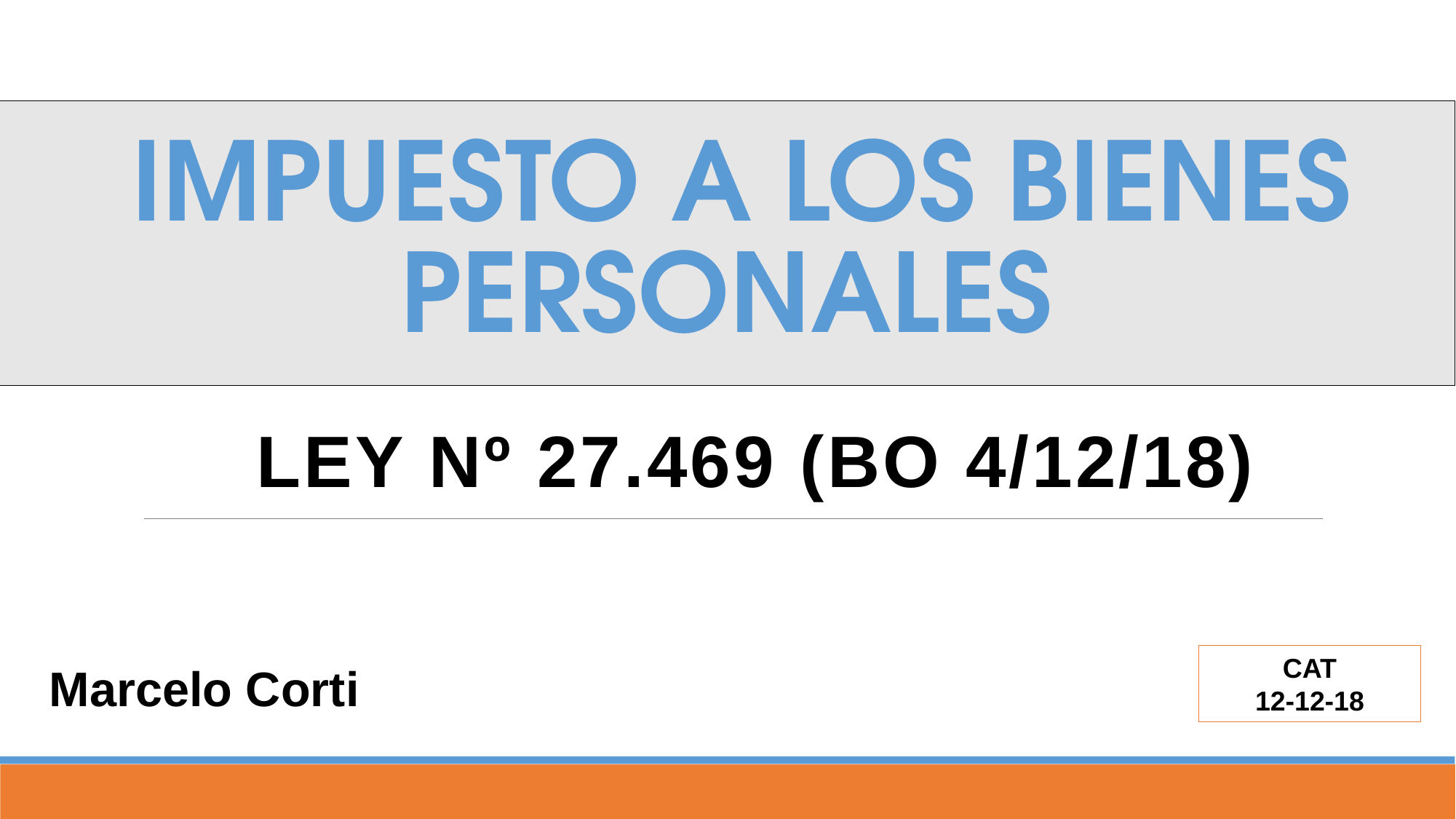

# IMPUESTO A LOS BIENES PERSONALES
LEY Nº 27.469 (BO 4/12/18)
CAT
12-12-18
Marcelo Corti